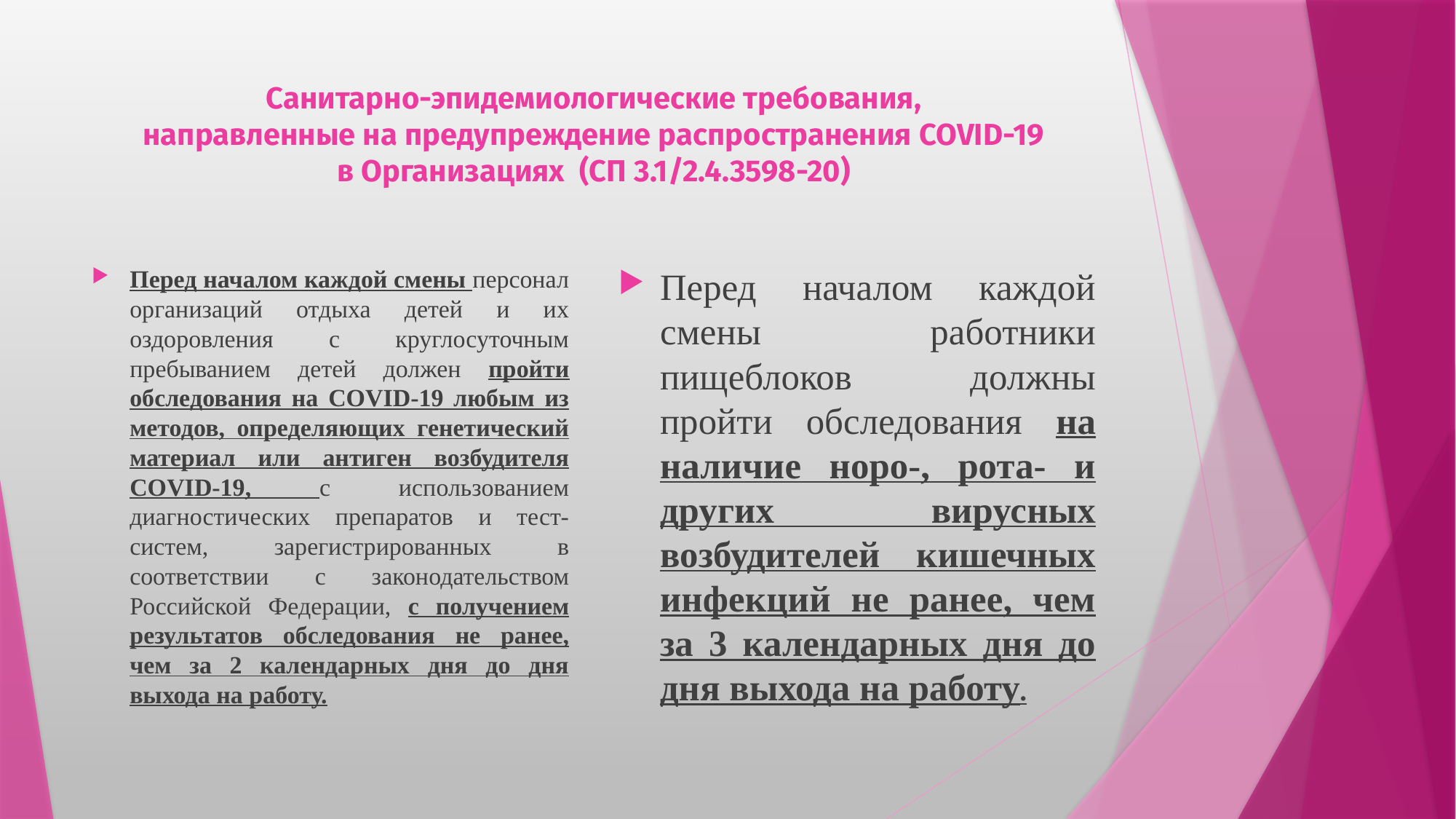

# Санитарно-эпидемиологические требования, направленные на предупреждение распространения COVID-19 в Организациях  (СП 3.1/2.4.3598-20)
Перед началом каждой смены персонал организаций отдыха детей и их оздоровления с круглосуточным пребыванием детей должен пройти обследования на COVID-19 любым из методов, определяющих генетический материал или антиген возбудителя COVID-19, с использованием диагностических препаратов и тест-систем, зарегистрированных в соответствии с законодательством Российской Федерации, с получением результатов обследования не ранее, чем за 2 календарных дня до дня выхода на работу.

Перед началом каждой смены работники пищеблоков должны пройти обследования на наличие норо-, рота- и других вирусных возбудителей кишечных инфекций не ранее, чем за 3 календарных дня до дня выхода на работу.